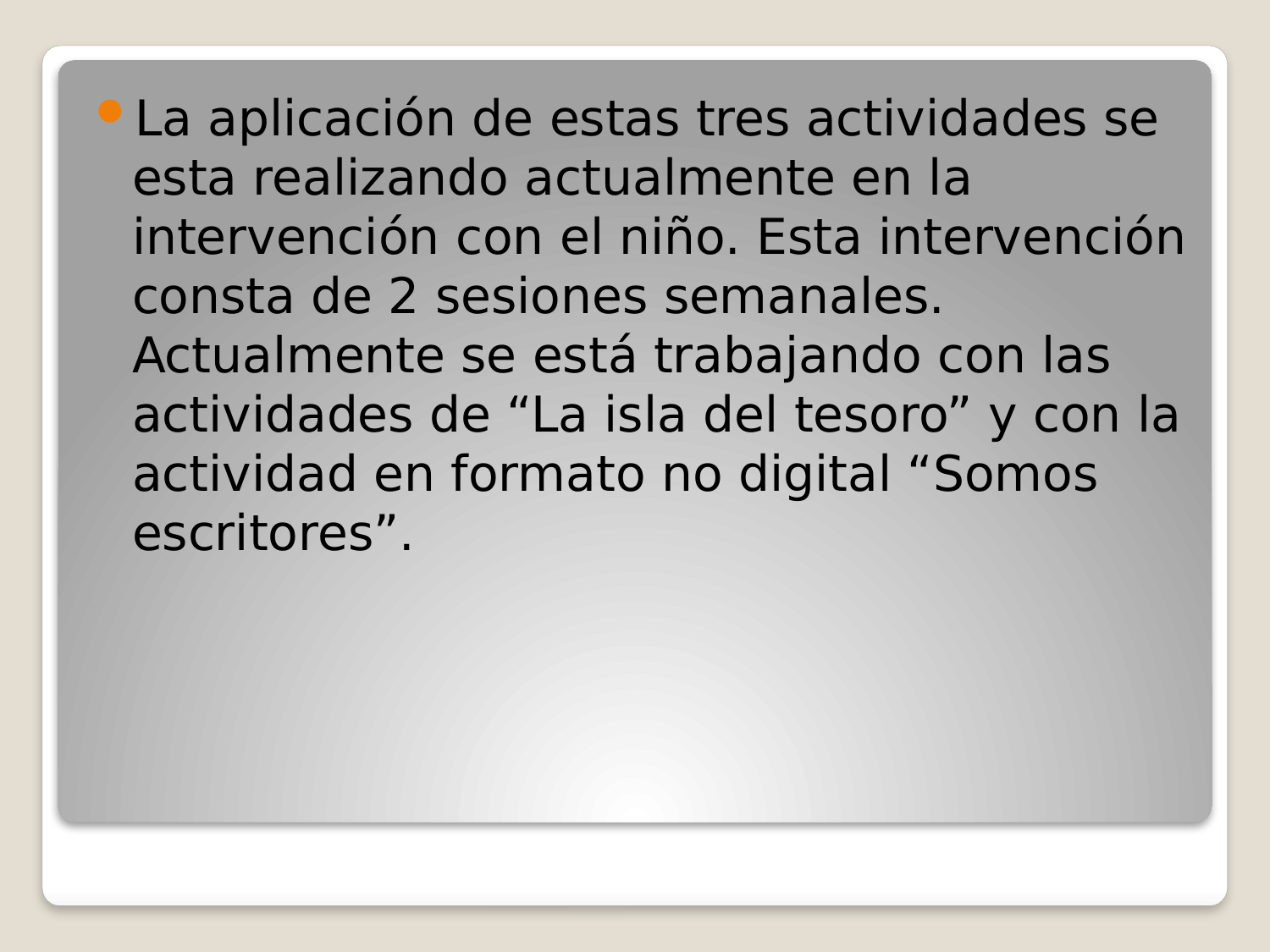

La aplicación de estas tres actividades se esta realizando actualmente en la intervención con el niño. Esta intervención consta de 2 sesiones semanales. Actualmente se está trabajando con las actividades de “La isla del tesoro” y con la actividad en formato no digital “Somos escritores”.

#